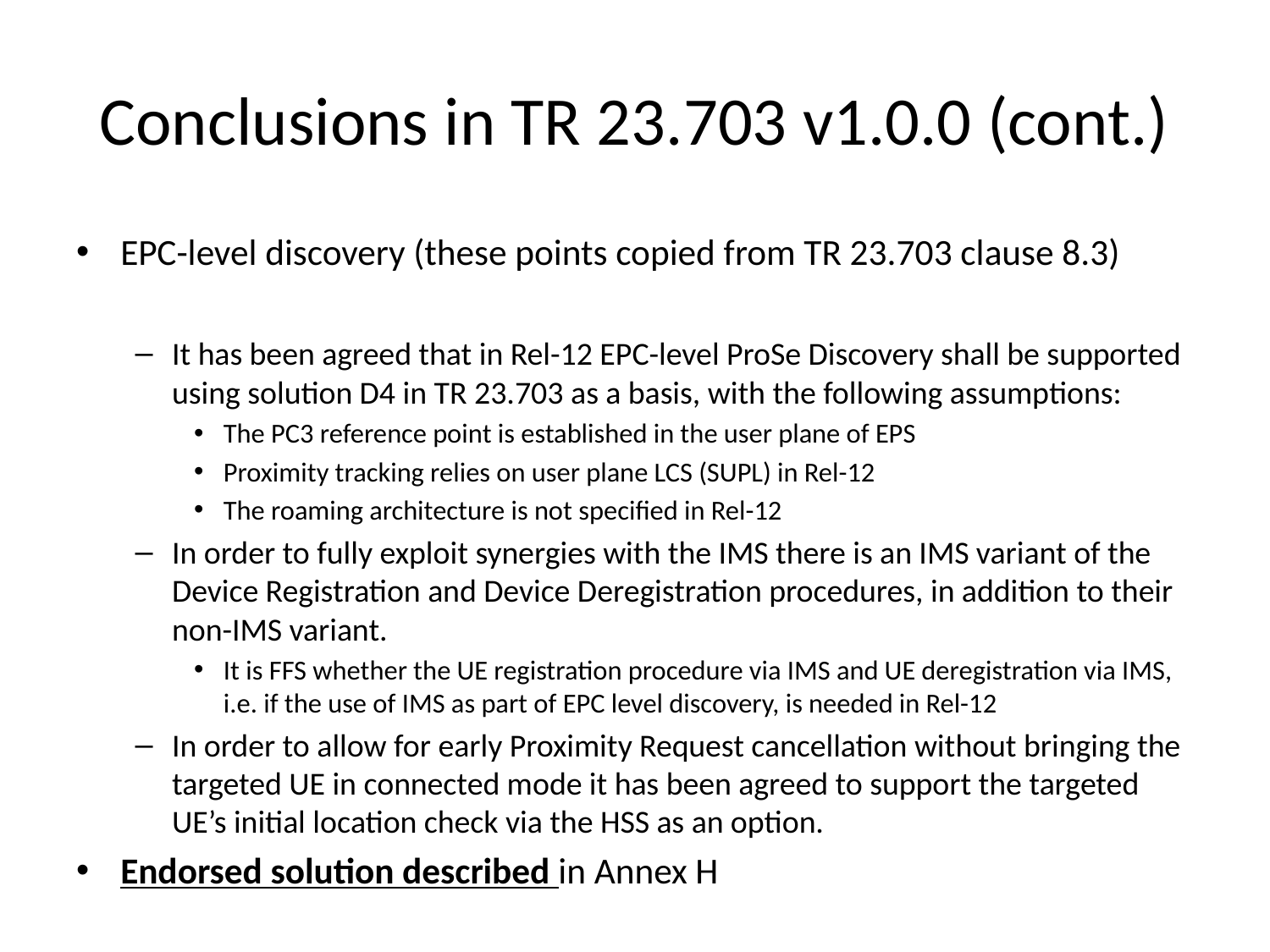

# Conclusions in TR 23.703 v1.0.0 (cont.)
EPC-level discovery (these points copied from TR 23.703 clause 8.3)

It has been agreed that in Rel-12 EPC-level ProSe Discovery shall be supported using solution D4 in TR 23.703 as a basis, with the following assumptions:
The PC3 reference point is established in the user plane of EPS
Proximity tracking relies on user plane LCS (SUPL) in Rel-12
The roaming architecture is not specified in Rel-12
In order to fully exploit synergies with the IMS there is an IMS variant of the Device Registration and Device Deregistration procedures, in addition to their non-IMS variant.
It is FFS whether the UE registration procedure via IMS and UE deregistration via IMS, i.e. if the use of IMS as part of EPC level discovery, is needed in Rel-12
In order to allow for early Proximity Request cancellation without bringing the targeted UE in connected mode it has been agreed to support the targeted UE’s initial location check via the HSS as an option.
Endorsed solution described in Annex H